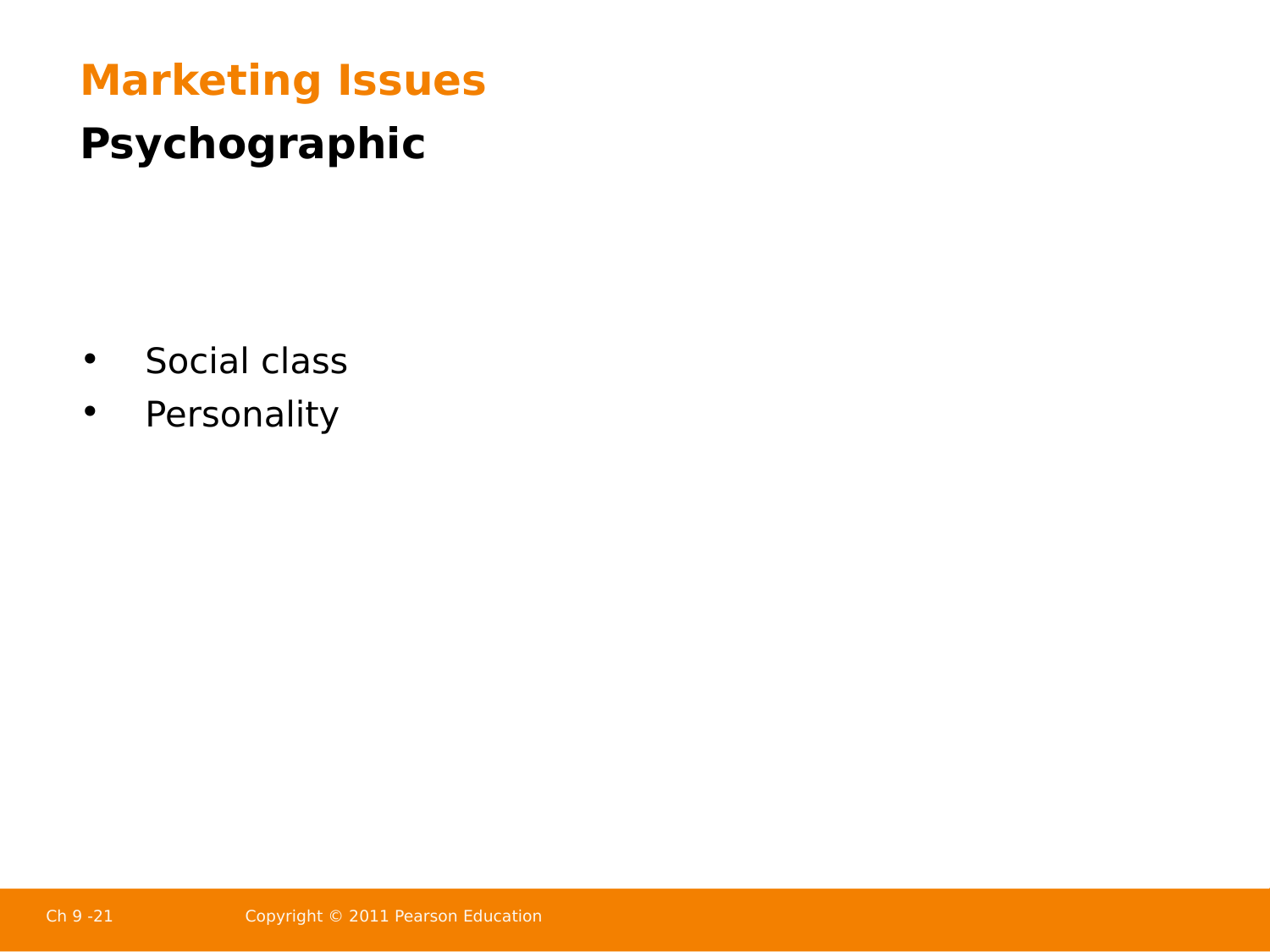

Marketing Issues
Psychographic
Social class
Personality
Ch 9 -21
Copyright © 2011 Pearson Education